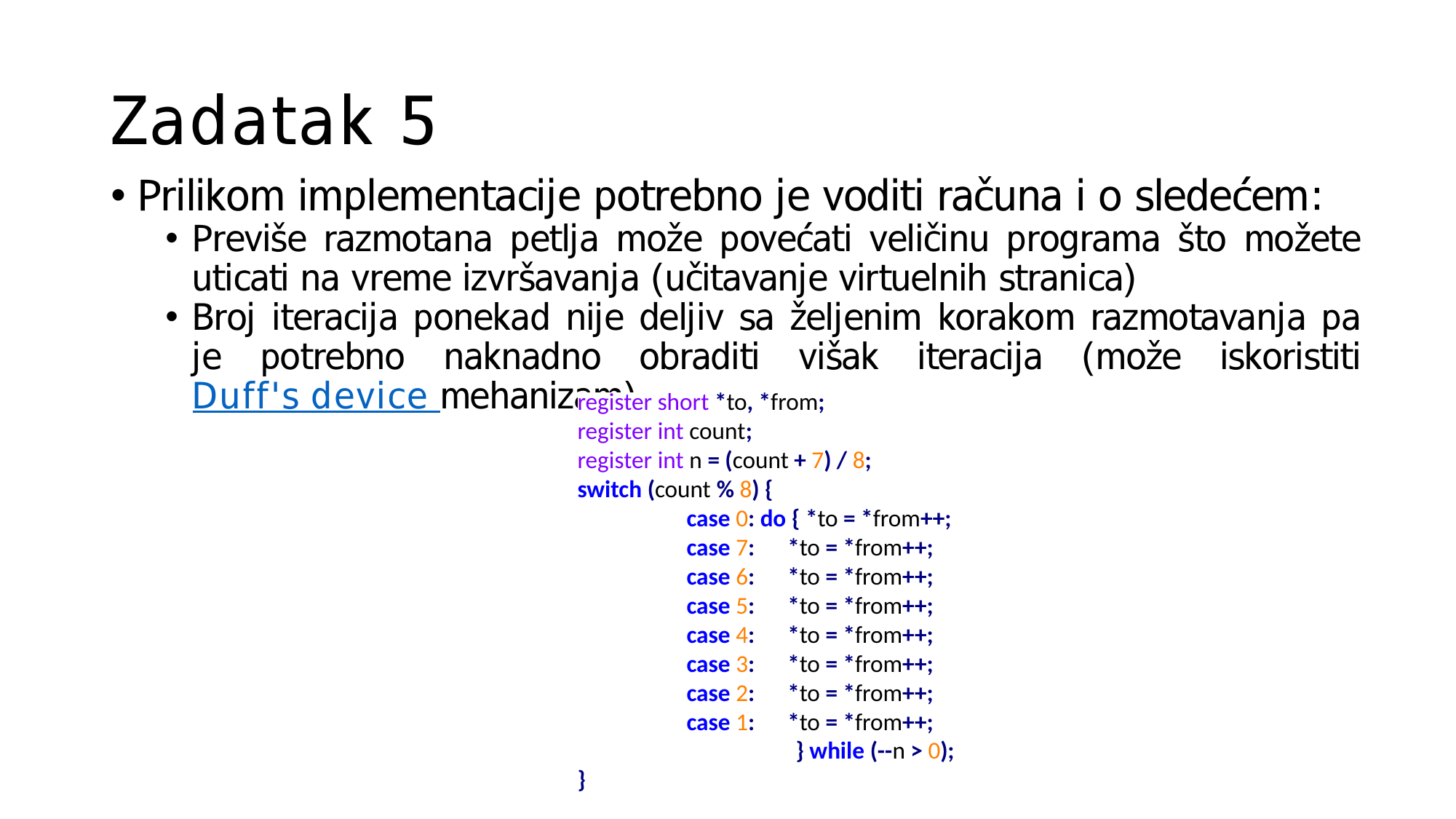

# Zadatak 5
Prilikom implementacije potrebno je voditi računa i o sledećem:
Previše razmotana petlja može povećati veličinu programa što možete uticati na vreme izvršavanja (učitavanje virtuelnih stranica)
Broj iteracija ponekad nije deljiv sa željenim korakom razmotavanja pa je potrebno naknadno obraditi višak iteracija (može iskoristiti Duff's device mehanizam)
register short *to, *from;
register int count;
register int n = (count + 7) / 8;
switch (count % 8) {
	case 0: do { *to = *from++;
	case 7:      *to = *from++;
	case 6:      *to = *from++;
	case 5:      *to = *from++;
	case 4:      *to = *from++;
	case 3:      *to = *from++;
	case 2:      *to = *from++;
	case 1:      *to = *from++;
		} while (--n > 0);
}